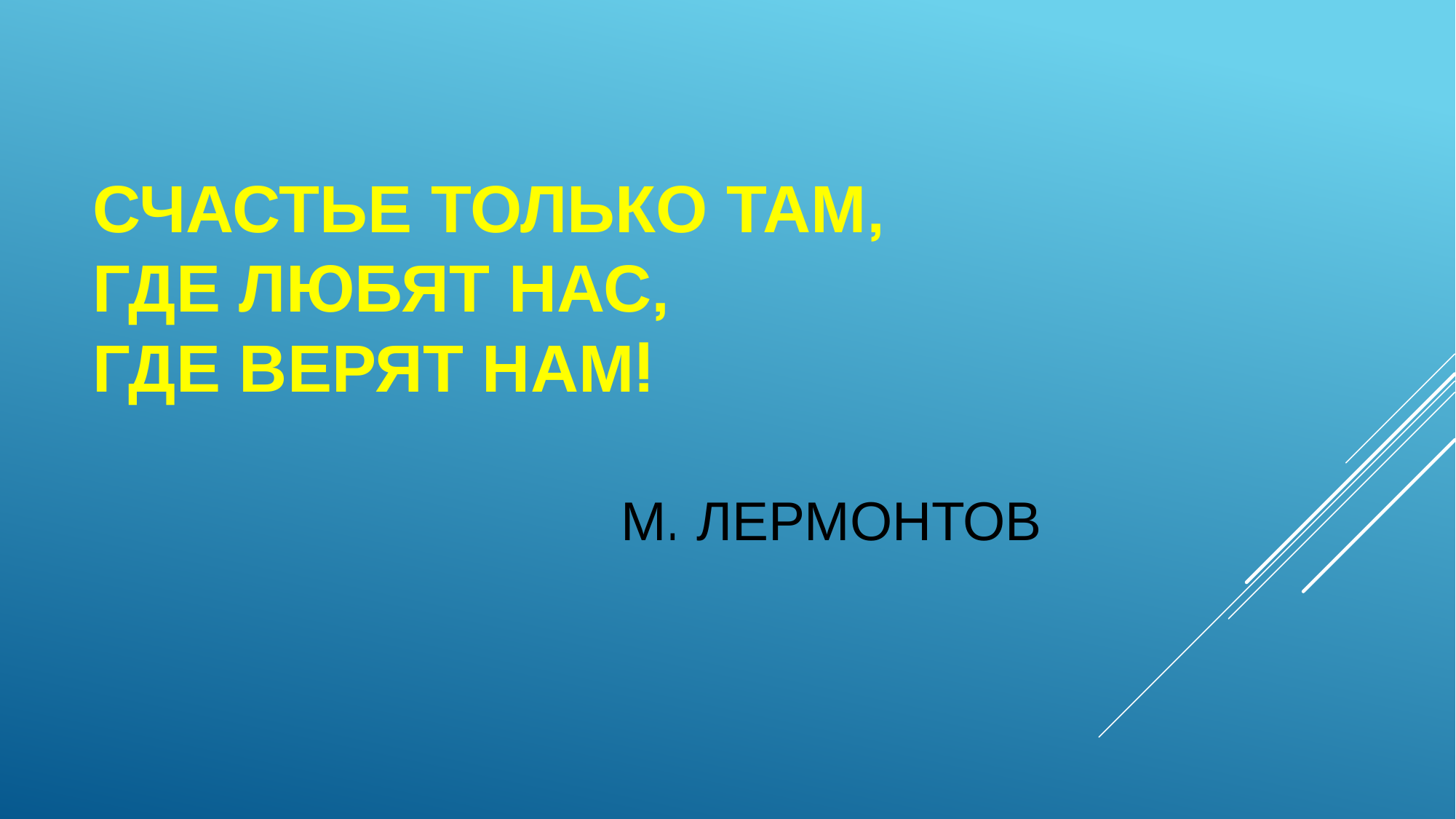

# Счастье только там,        Где любят нас, Где верят нам!                                     М. Лермонтов